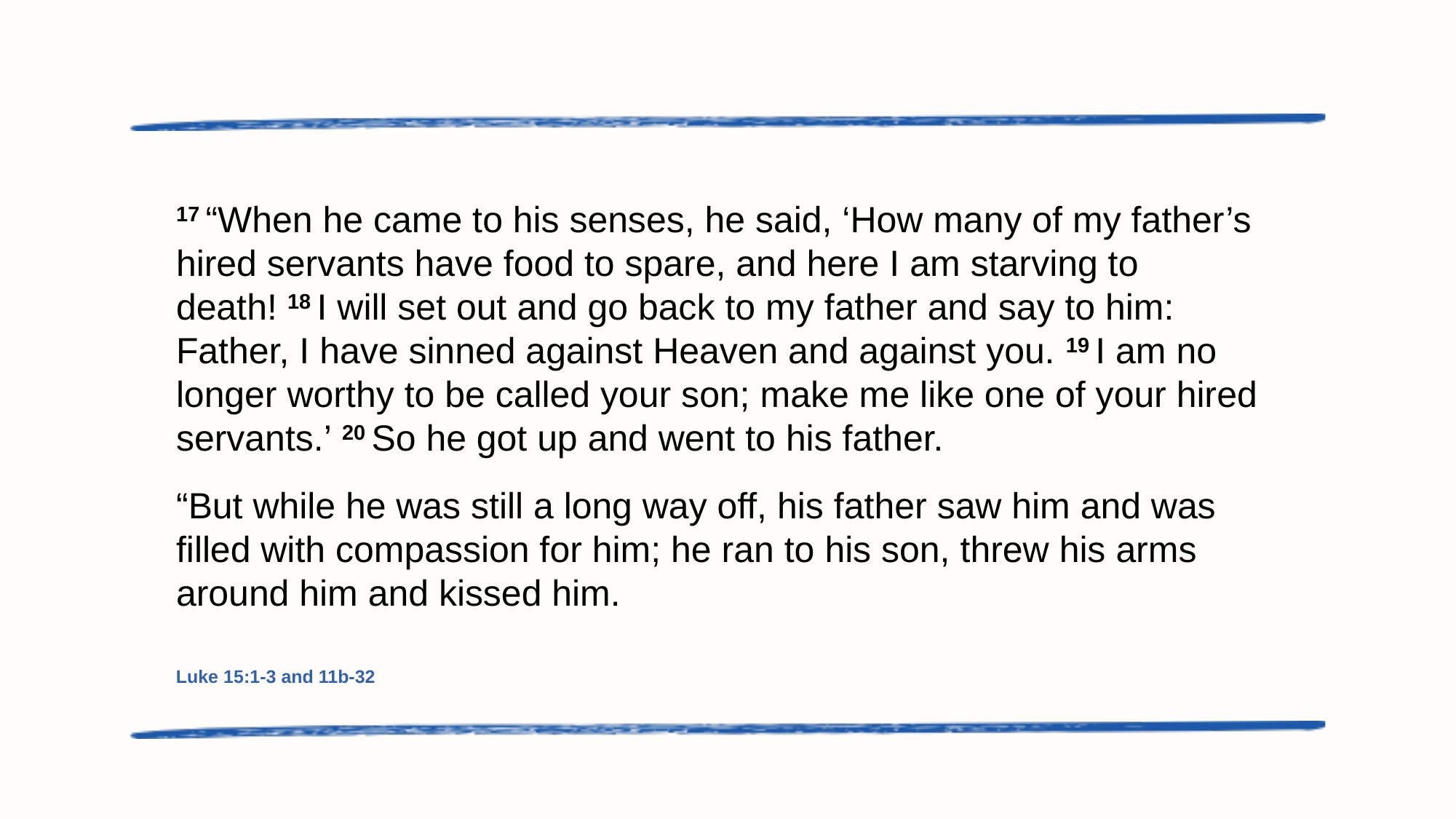

17 “When he came to his senses, he said, ‘How many of my father’s hired servants have food to spare, and here I am starving to death! 18 I will set out and go back to my father and say to him: Father, I have sinned against Heaven and against you. 19 I am no longer worthy to be called your son; make me like one of your hired servants.’ 20 So he got up and went to his father.
“But while he was still a long way off, his father saw him and was filled with compassion for him; he ran to his son, threw his arms around him and kissed him.
Luke 15:1-3 and 11b-32